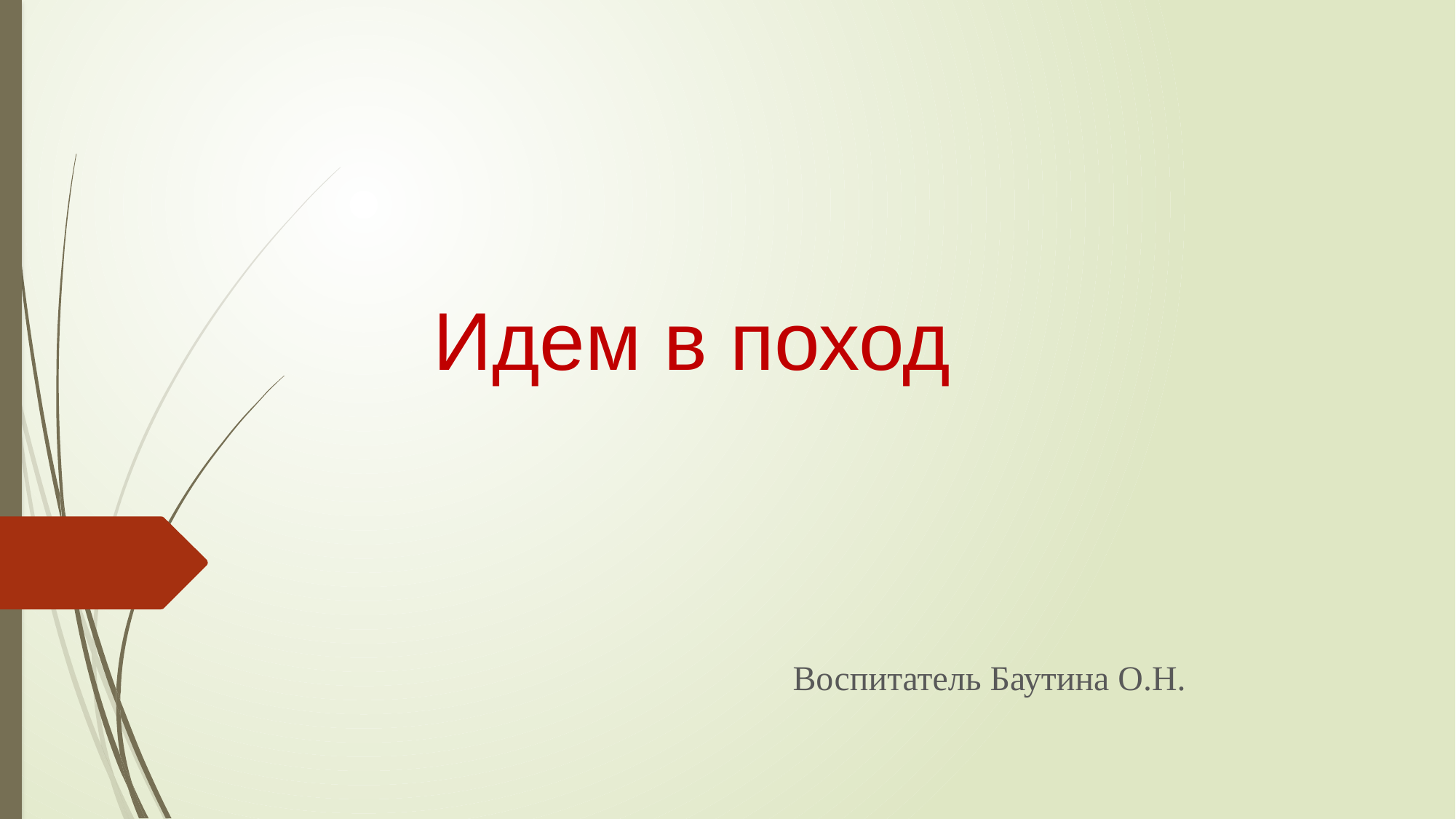

# Идем в поход
Воспитатель Баутина О.Н.